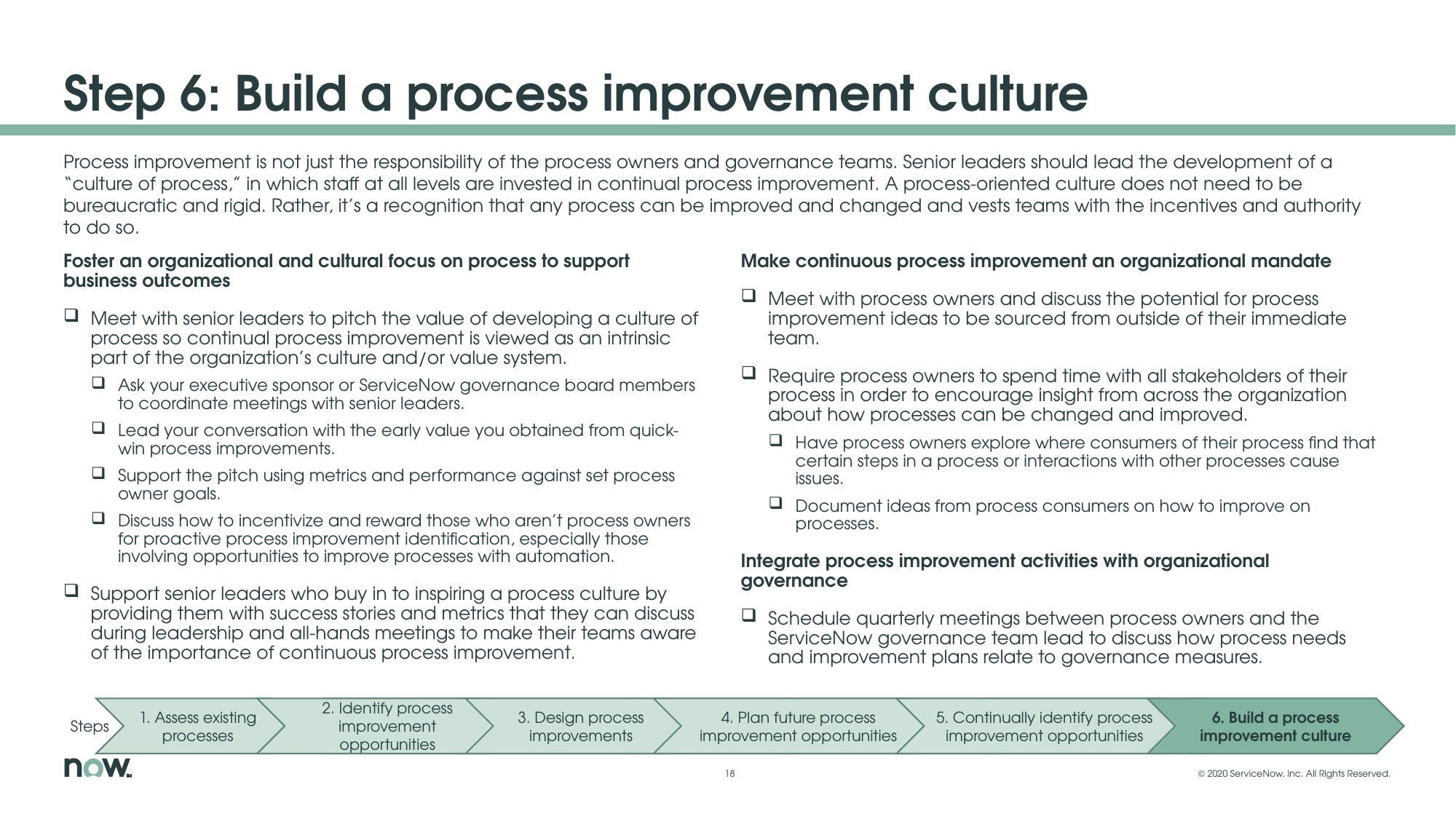

# Step 6: Build a process improvement culture

Process improvement is not just the responsibility of the process owners and governance teams. Senior leaders should lead the development of a “culture of process,” in which staff at all levels are invested in continual process improvement. A process-oriented culture does not need to be bureaucratic and rigid. Rather, it’s a recognition that any process can be improved and changed and vests teams with the incentives and authority to do so.
Foster an organizational and cultural focus on process to support business outcomes
Meet with senior leaders to pitch the value of developing a culture of process so continual process improvement is viewed as an intrinsic part of the organization’s culture and/or value system.
Ask your executive sponsor or ServiceNow governance board members to coordinate meetings with senior leaders.
Lead your conversation with the early value you obtained from quick-win process improvements.
Support the pitch using metrics and performance against set process owner goals.
Discuss how to incentivize and reward those who aren’t process owners for proactive process improvement identification, especially those involving opportunities to improve processes with automation.
Support senior leaders who buy in to inspiring a process culture by providing them with success stories and metrics that they can discuss during leadership and all-hands meetings to make their teams aware of the importance of continuous process improvement.

Make continuous process improvement an organizational mandate
Meet with process owners and discuss the potential for process improvement ideas to be sourced from outside of their immediate team.
Require process owners to spend time with all stakeholders of their process in order to encourage insight from across the organization about how processes can be changed and improved.
Have process owners explore where consumers of their process find that certain steps in a process or interactions with other processes cause issues.
Document ideas from process consumers on how to improve on processes.
Integrate process improvement activities with organizational governance
Schedule quarterly meetings between process owners and the ServiceNow governance team lead to discuss how process needs and improvement plans relate to governance measures.

1. Assess existing processes
2. Identify process improvement opportunities
3. Design process improvements
4. Plan future process improvement opportunities
5. Continually identify process improvement opportunities
6. Build a process improvement culture
Steps
Steps
1. Assess existing processes
2. Identify process improvement opportunities
3. Design process improvements
4. Plan future process improvement opportunities
5. Continually identify process improvement opportunities
6. Build a process improvement culture